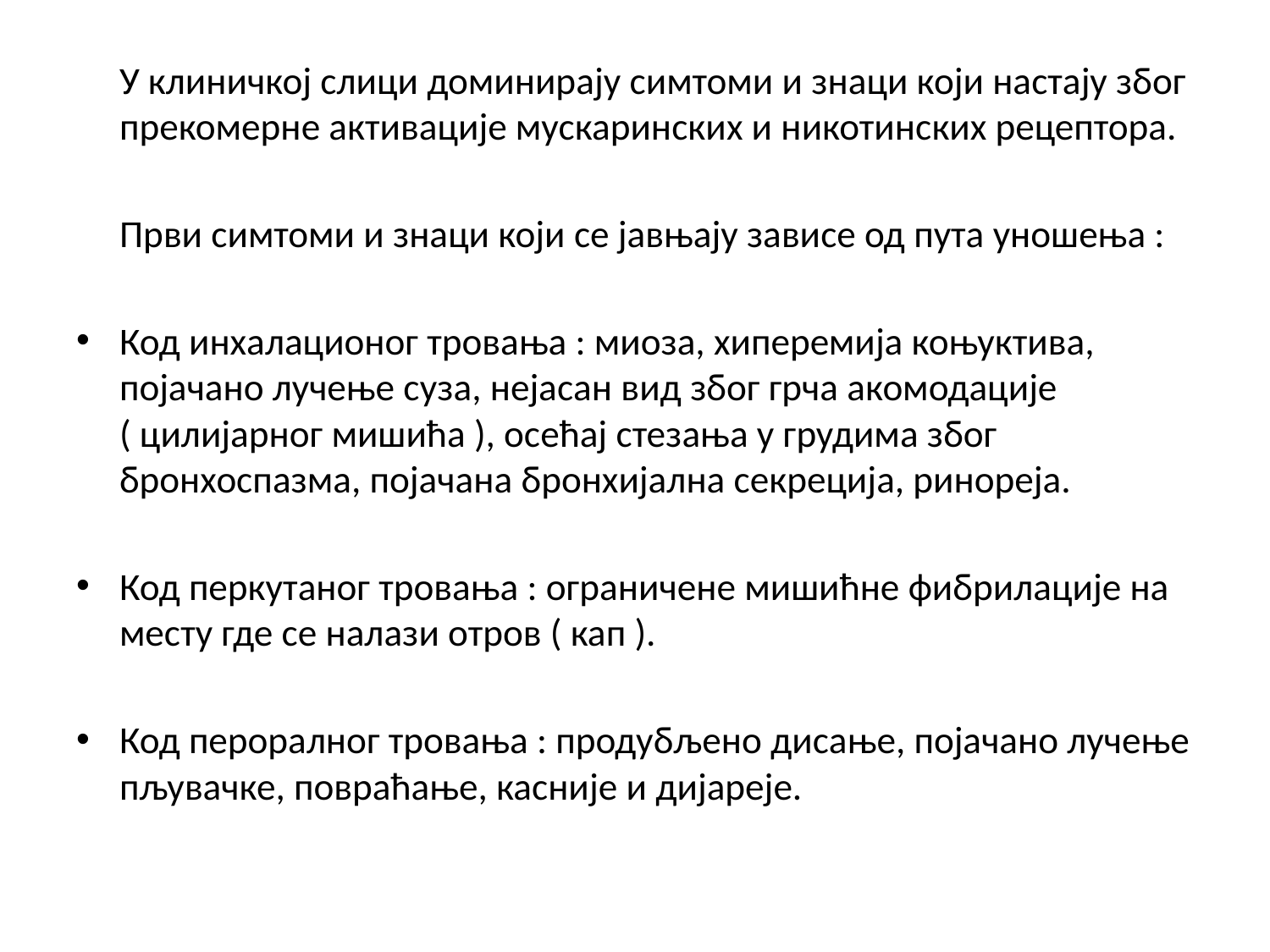

У клиничкој слици доминирају симтоми и знаци који настају због прекомерне активације мускаринских и никотинских рецептора.

	Први симтоми и знаци који се јавњају зависе од пута уношења :

Код инхалационог тровања : миоза, хиперемија коњуктива, појачано лучење суза, нејасан вид због грча акомодације ( цилијарног мишића ), осећај стезања у грудима због бронхоспазма, појачана бронхијална секреција, ринореја.

Код перкутаног тровања : ограничене мишићне фибрилације на месту где се налази отров ( кап ).

Код пероралног тровања : продубљено дисање, појачано лучење пљувачке, повраћање, касније и дијареје.